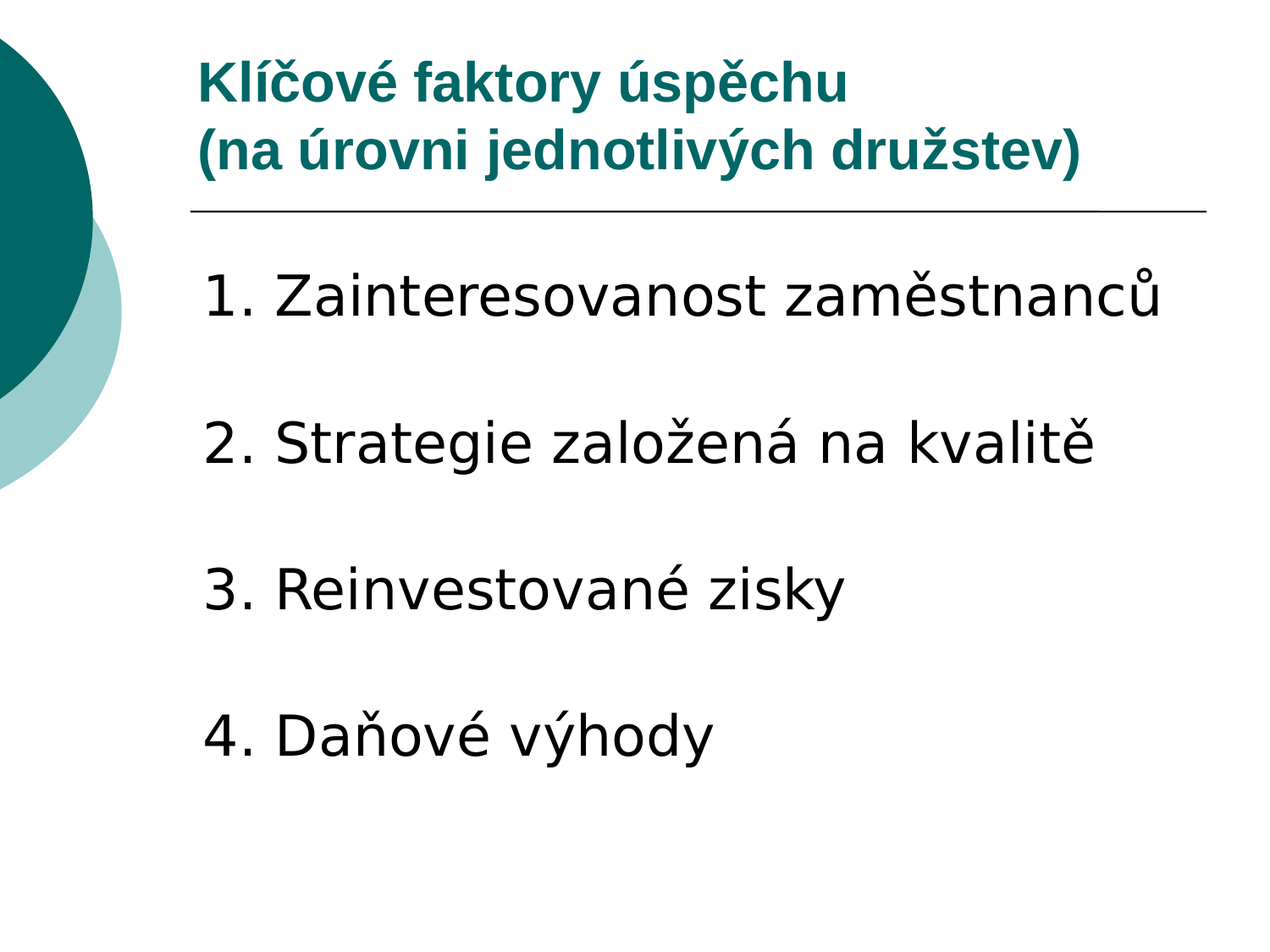

# Klíčové faktory úspěchu (na úrovni jednotlivých družstev)
1. Zainteresovanost zaměstnanců
2. Strategie založená na kvalitě
3. Reinvestované zisky
4. Daňové výhody